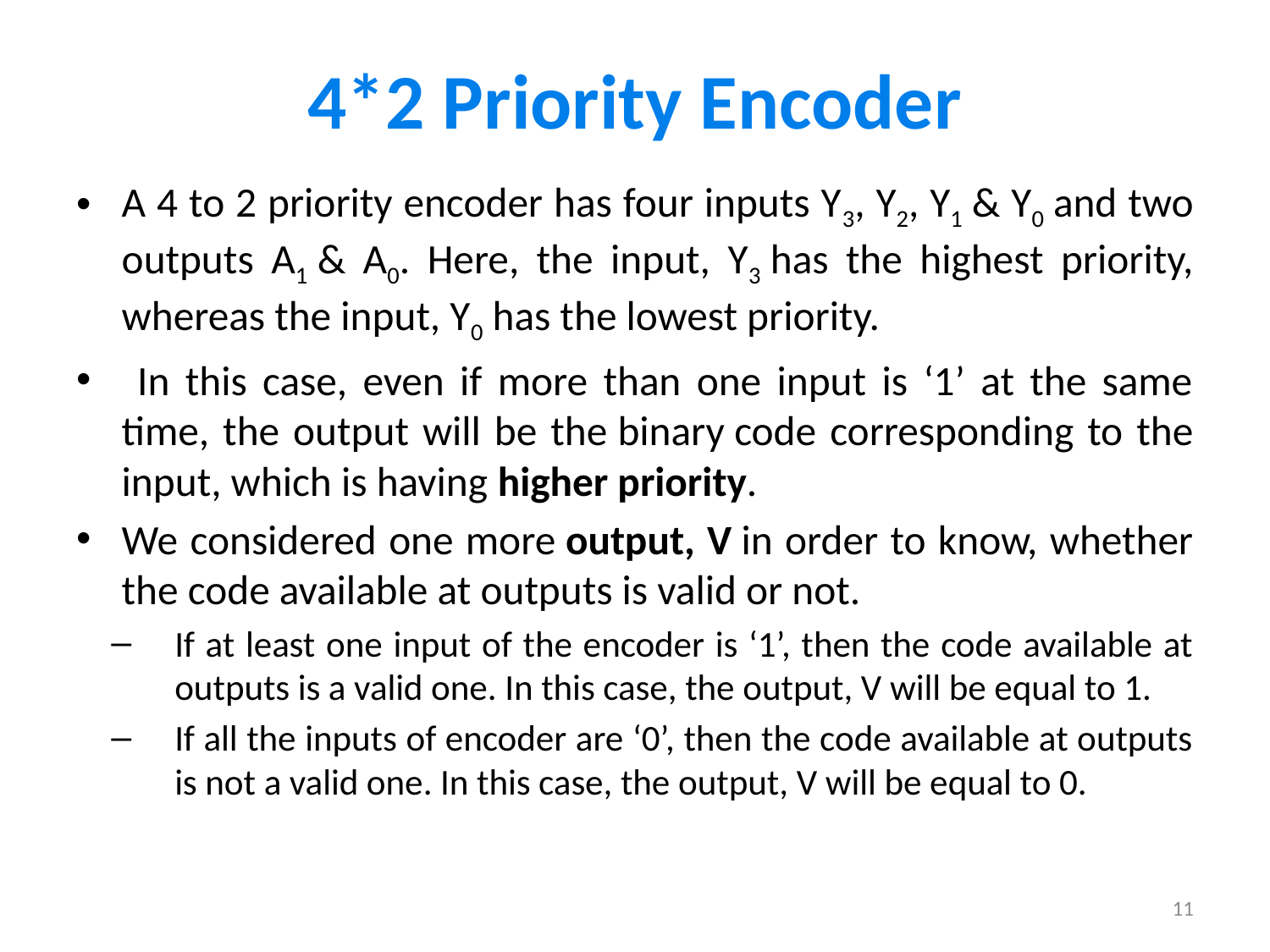

# 4*2 Priority Encoder
A 4 to 2 priority encoder has four inputs Y3, Y2, Y1 & Y0 and two outputs A1 & A0. Here, the input, Y3 has the highest priority, whereas the input, Y0 has the lowest priority.
 In this case, even if more than one input is ‘1’ at the same time, the output will be the binary code corresponding to the input, which is having higher priority.
We considered one more output, V in order to know, whether the code available at outputs is valid or not.
If at least one input of the encoder is ‘1’, then the code available at outputs is a valid one. In this case, the output, V will be equal to 1.
If all the inputs of encoder are ‘0’, then the code available at outputs is not a valid one. In this case, the output, V will be equal to 0.

11